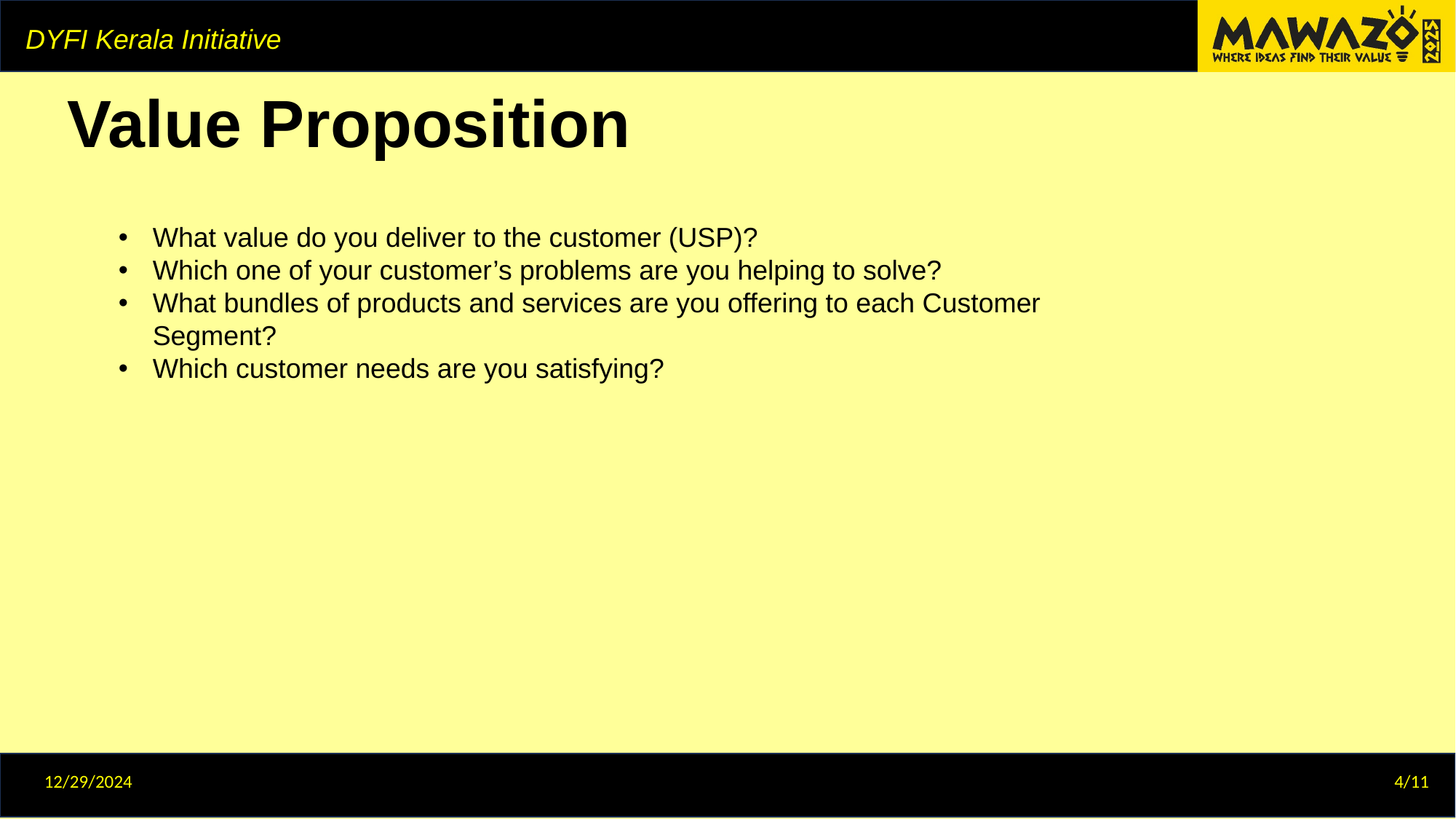

# Value Proposition
What value do you deliver to the customer (USP)?
Which one of your customer’s problems are you helping to solve?
What bundles of products and services are you offering to each Customer Segment?
Which customer needs are you satisfying?
12/29/2024
4/11